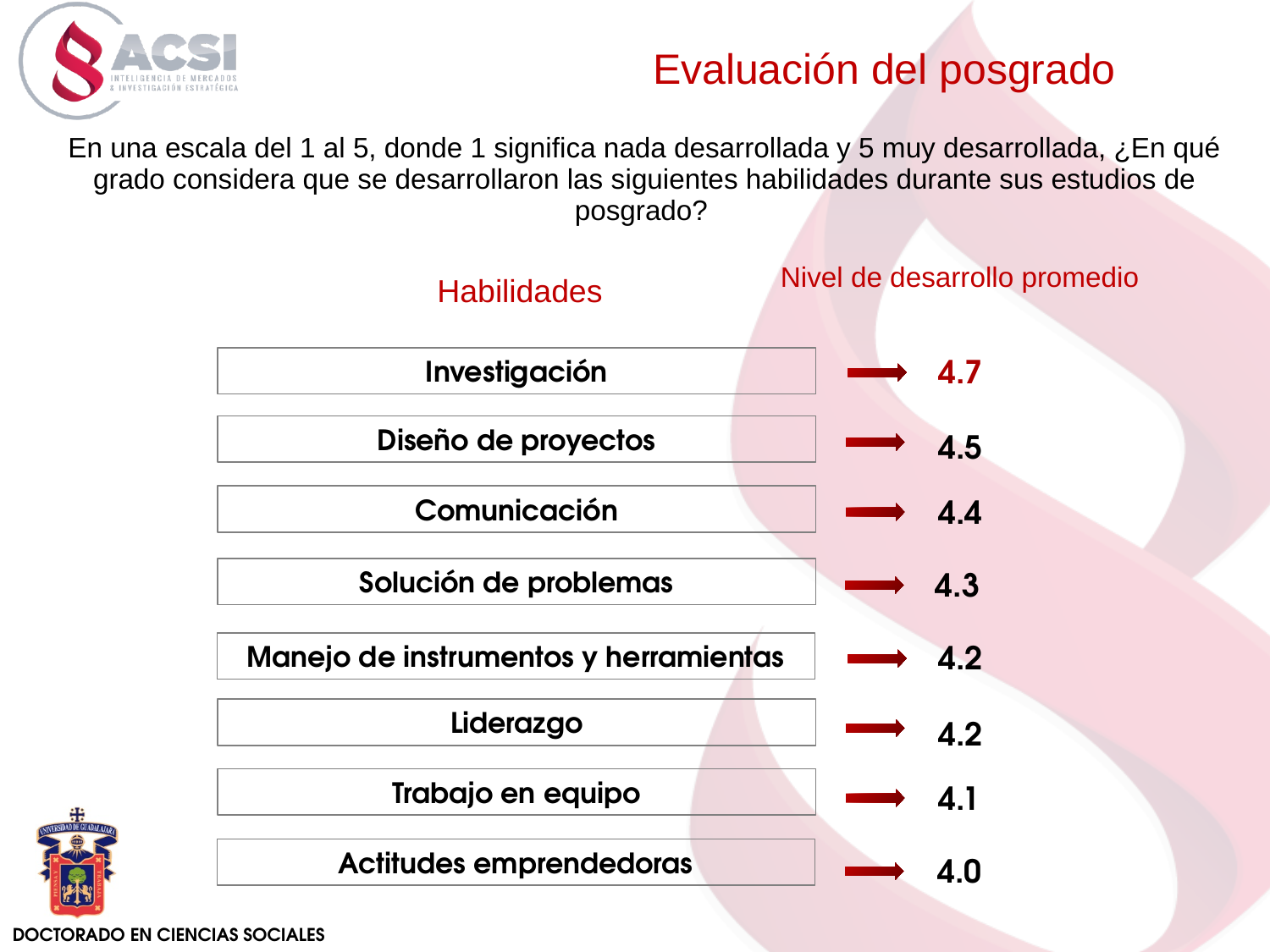

Evaluación del posgrado
En una escala del 1 al 5, donde 1 significa nada desarrollada y 5 muy desarrollada, ¿En qué grado considera que se desarrollaron las siguientes habilidades durante sus estudios de posgrado?
Nivel de desarrollo promedio
Habilidades
4.7
Investigación

Diseño de proyectos
4.5

4.4
Comunicación

Solución de problemas
4.3

4.2
Manejo de instrumentos y herramientas

Liderazgo
4.2

Trabajo en equipo
4.1

Actitudes emprendedoras
4.0